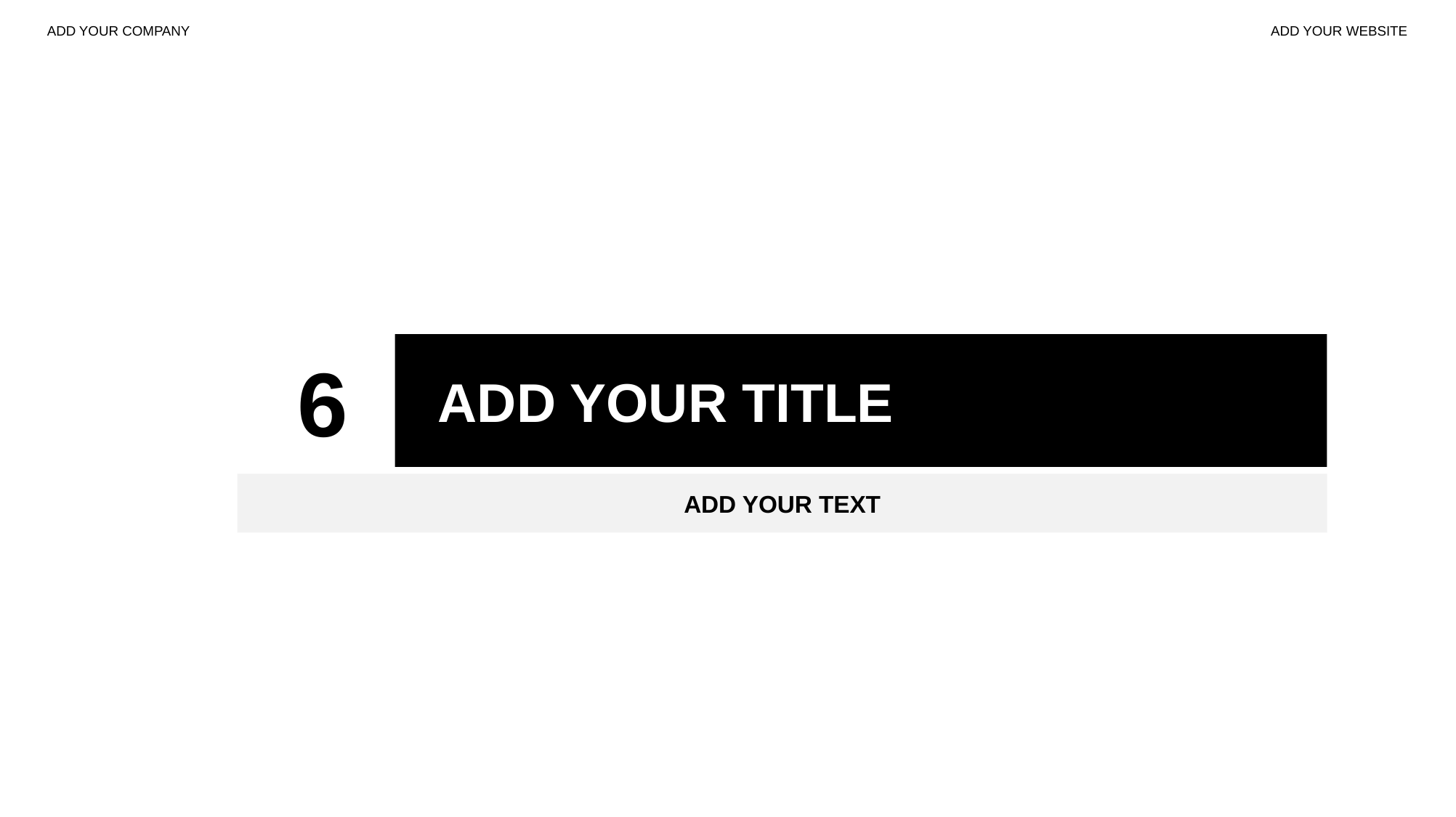

ADD YOUR COMPANY
ADD YOUR WEBSITE
6
ADD YOUR TITLE
ADD YOUR TEXT